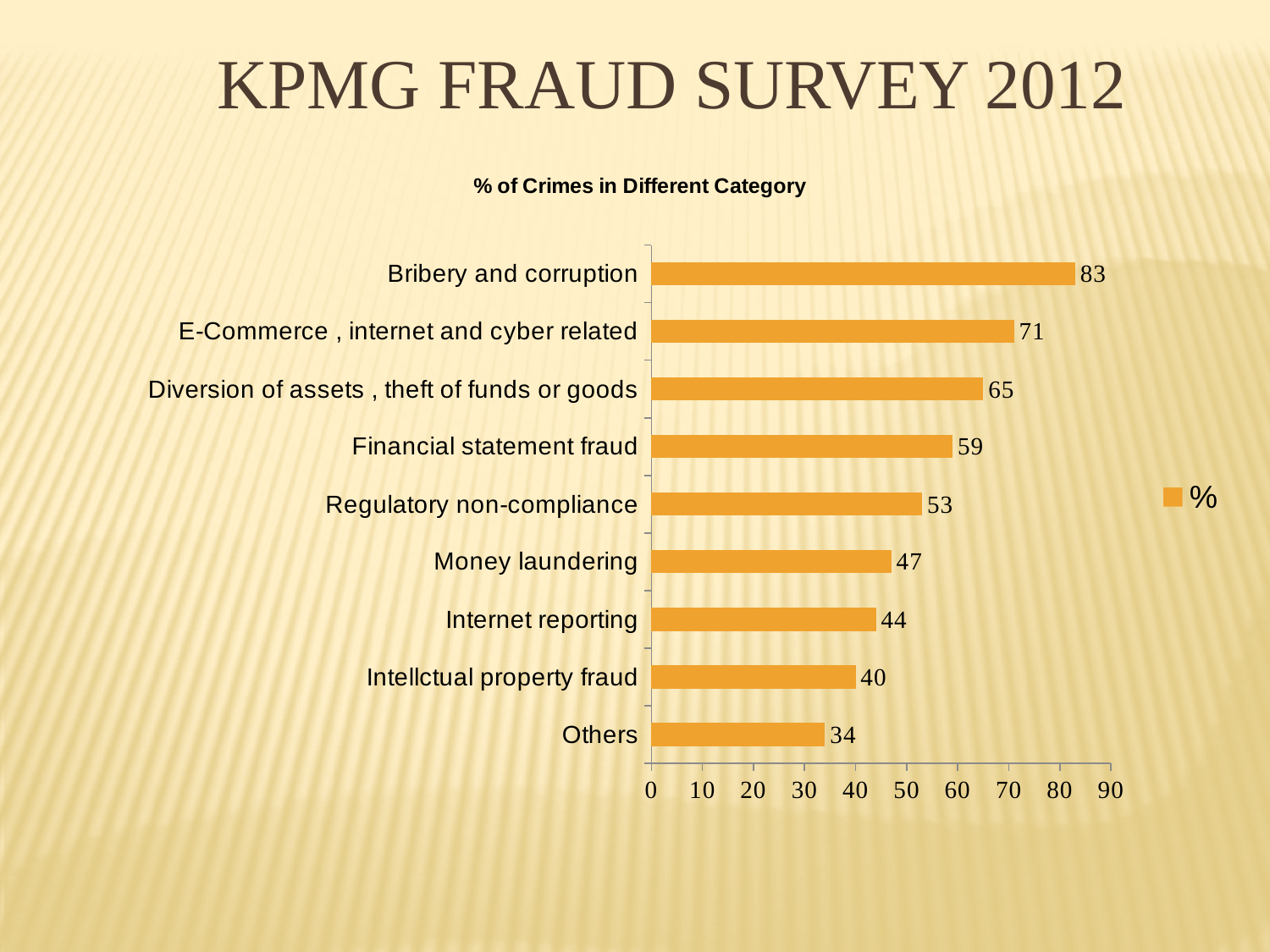

Kpmg fraud survey 2012

### Chart: % of Crimes in Different Category

| Category | % |
|---|---|
| Others | 34.0 |
| Intellctual property fraud | 40.0 |
| Internet reporting | 44.0 |
| Money laundering | 47.0 |
| Regulatory non-compliance | 53.0 |
| Financial statement fraud | 59.0 |
| Diversion of assets , theft of funds or goods | 65.0 |
| E-Commerce , internet and cyber related | 71.0 |
| Bribery and corruption | 83.0 |